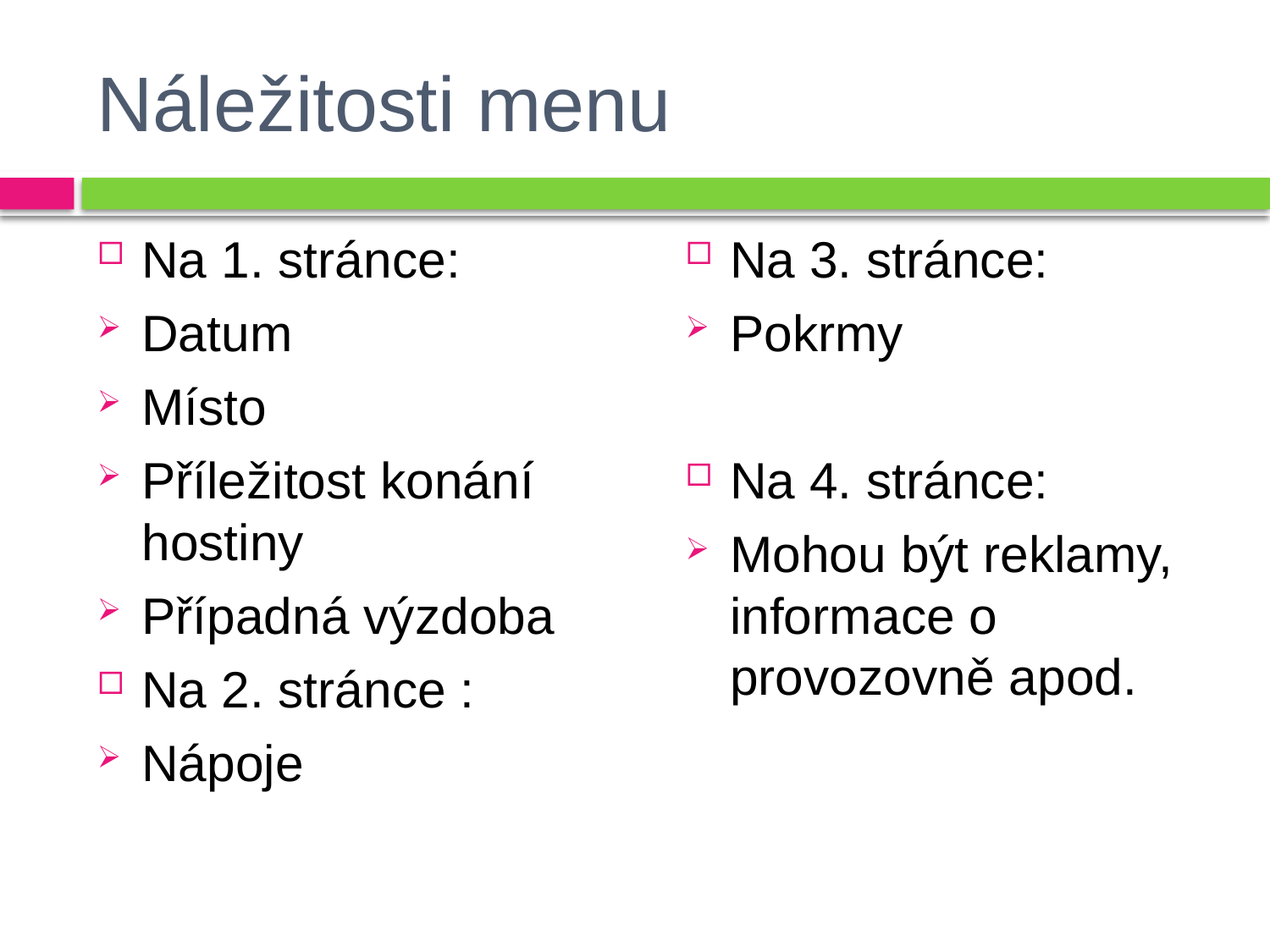

# Náležitosti menu
Na 1. stránce:
Datum
Místo
Příležitost konání hostiny
Případná výzdoba
Na 2. stránce :
Nápoje

Na 3. stránce:
Pokrmy

Na 4. stránce:
Mohou být reklamy, informace o provozovně apod.